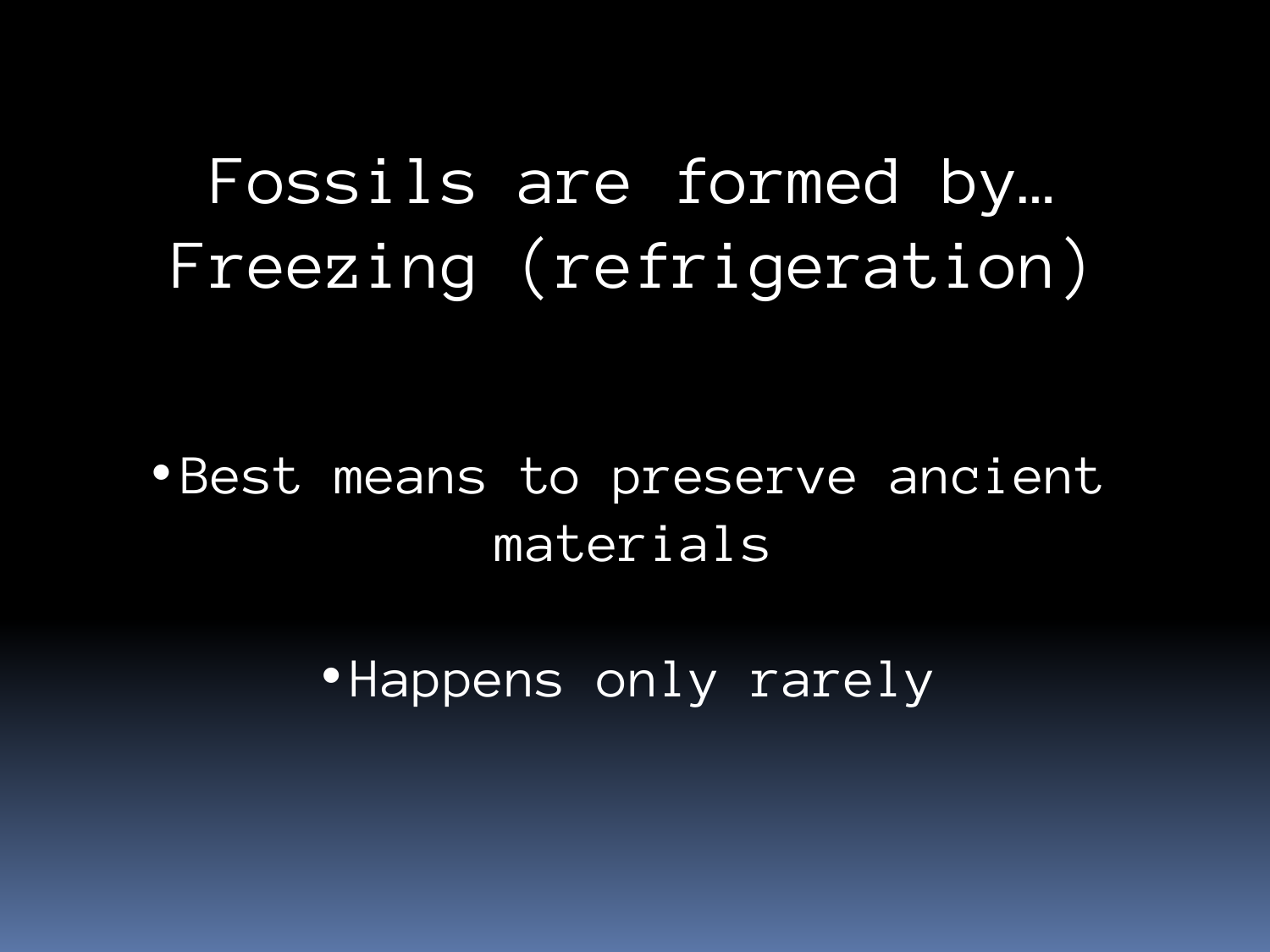

Fossils are formed by…
Freezing (refrigeration)

Best means to preserve ancient materials

Happens only rarely